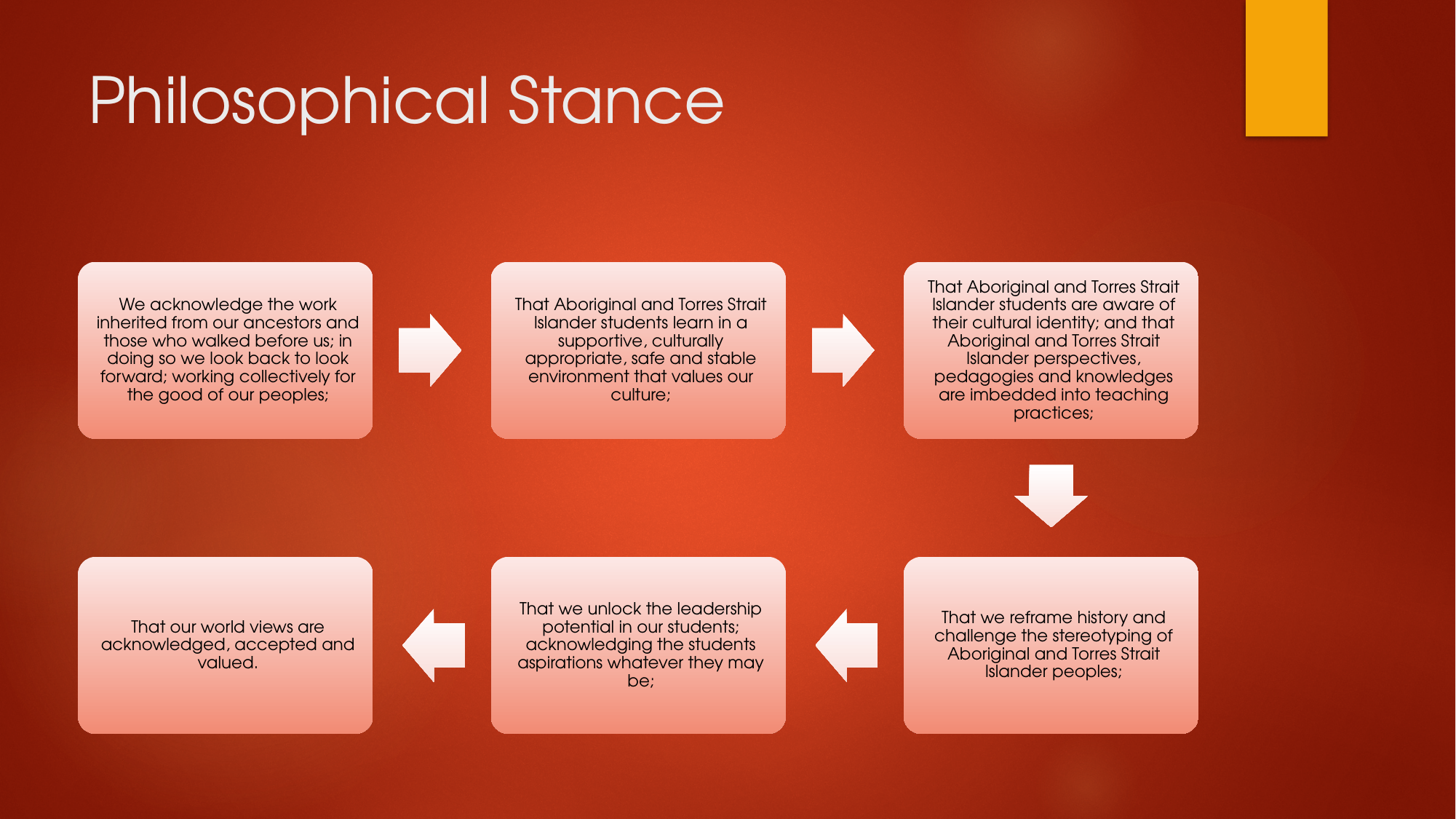

# Philosophical Stance
We acknowledge the work inherited from our ancestors and those who walked before us; in doing so we look back to look forward; working collectively for the good of our peoples;

That Aboriginal and Torres Strait Islander students learn in a supportive, culturally appropriate, safe and stable environment that values our culture;

That Aboriginal and Torres Strait Islander students are aware of their cultural identity; and that Aboriginal and Torres Strait Islander perspectives, pedagogies and knowledges are imbedded into teaching practices;

That we reframe history and challenge the stereotyping of Aboriginal and Torres Strait Islander peoples;

That we unlock the leadership potential in our students; acknowledging the students aspirations whatever they may be;

That our world views are acknowledged, accepted and valued.